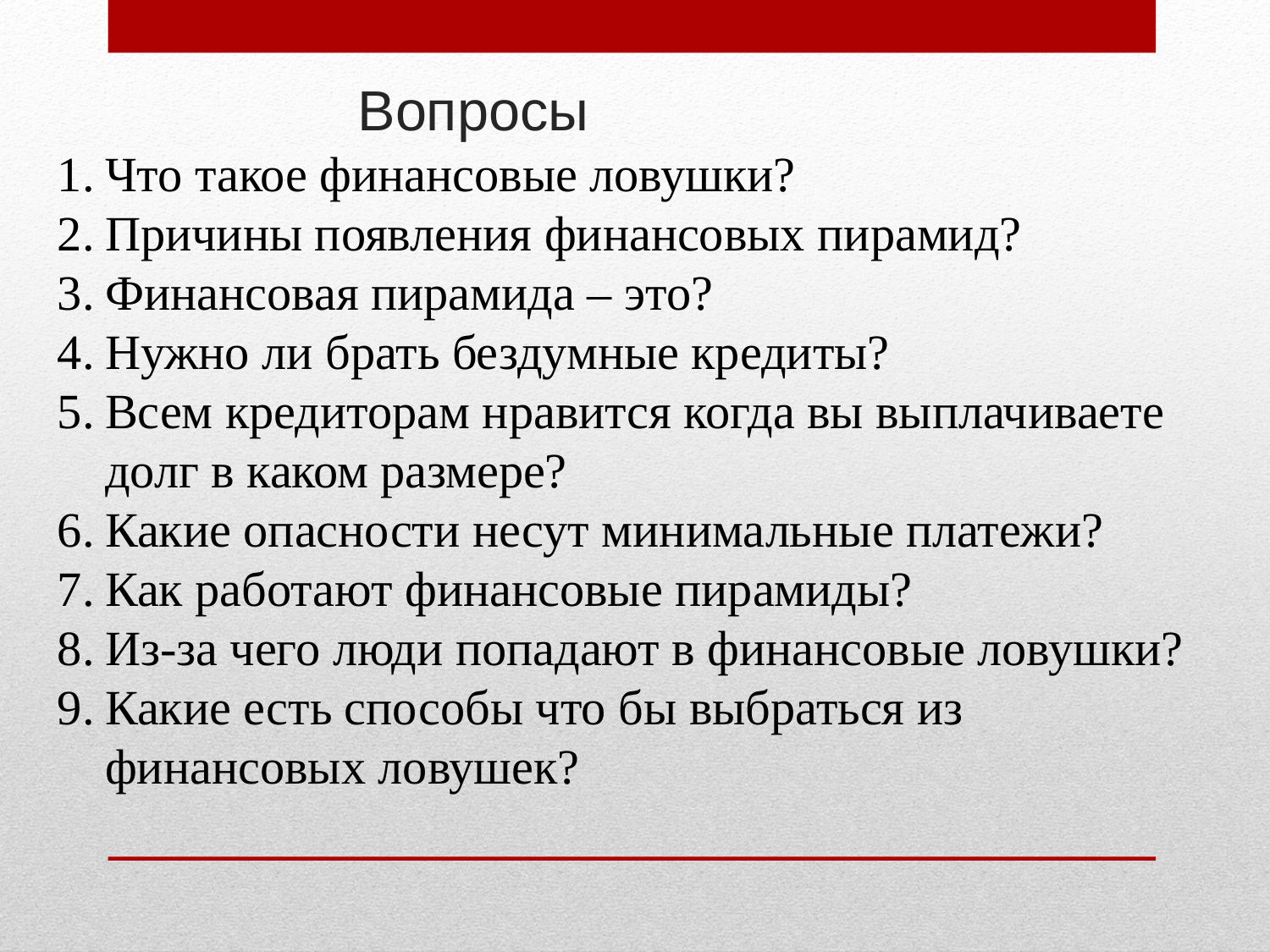

# Вопросы
Что такое финансовые ловушки?
Причины появления финансовых пирамид?
Финансовая пирамида – это?
Нужно ли брать бездумные кредиты?
Всем кредиторам нравится когда вы выплачиваете долг в каком размере?
Какие опасности несут минимальные платежи?
Как работают финансовые пирамиды?
Из-за чего люди попадают в финансовые ловушки?
Какие есть способы что бы выбраться из финансовых ловушек?